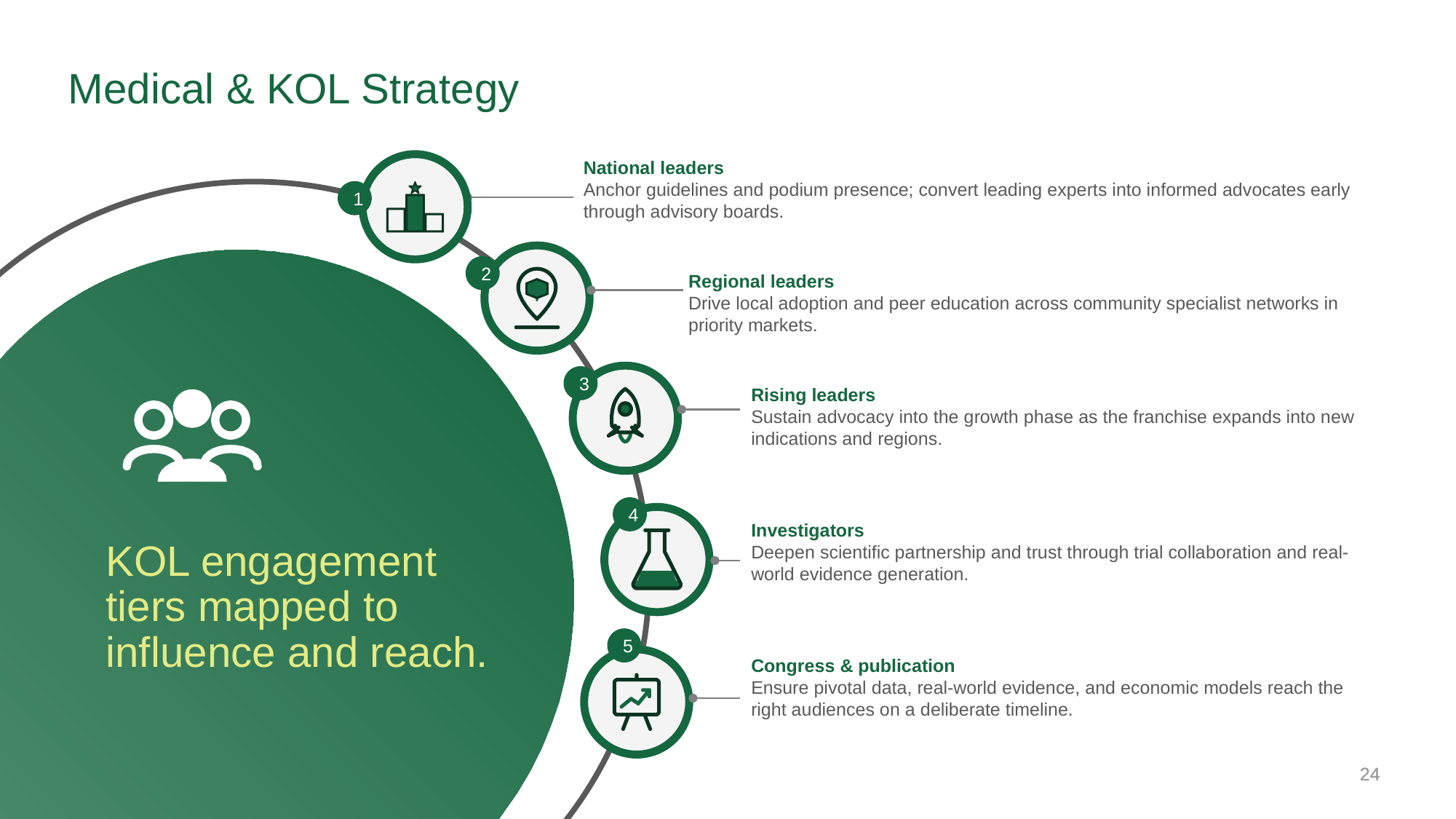

# Medical & KOL Strategy
National leaders
Anchor guidelines and podium presence; convert leading experts into informed advocates early through advisory boards.

1

2

Regional leaders
Drive local adoption and peer education across community specialist networks in priority markets.

3
Rising leaders
Sustain advocacy into the growth phase as the franchise expands into new indications and regions.
4

Investigators
Deepen scientific partnership and trust through trial collaboration and real-world evidence generation.
KOL engagement tiers mapped to influence and reach.
5
Congress & publication
Ensure pivotal data, real-world evidence, and economic models reach the right audiences on a deliberate timeline.

24
24